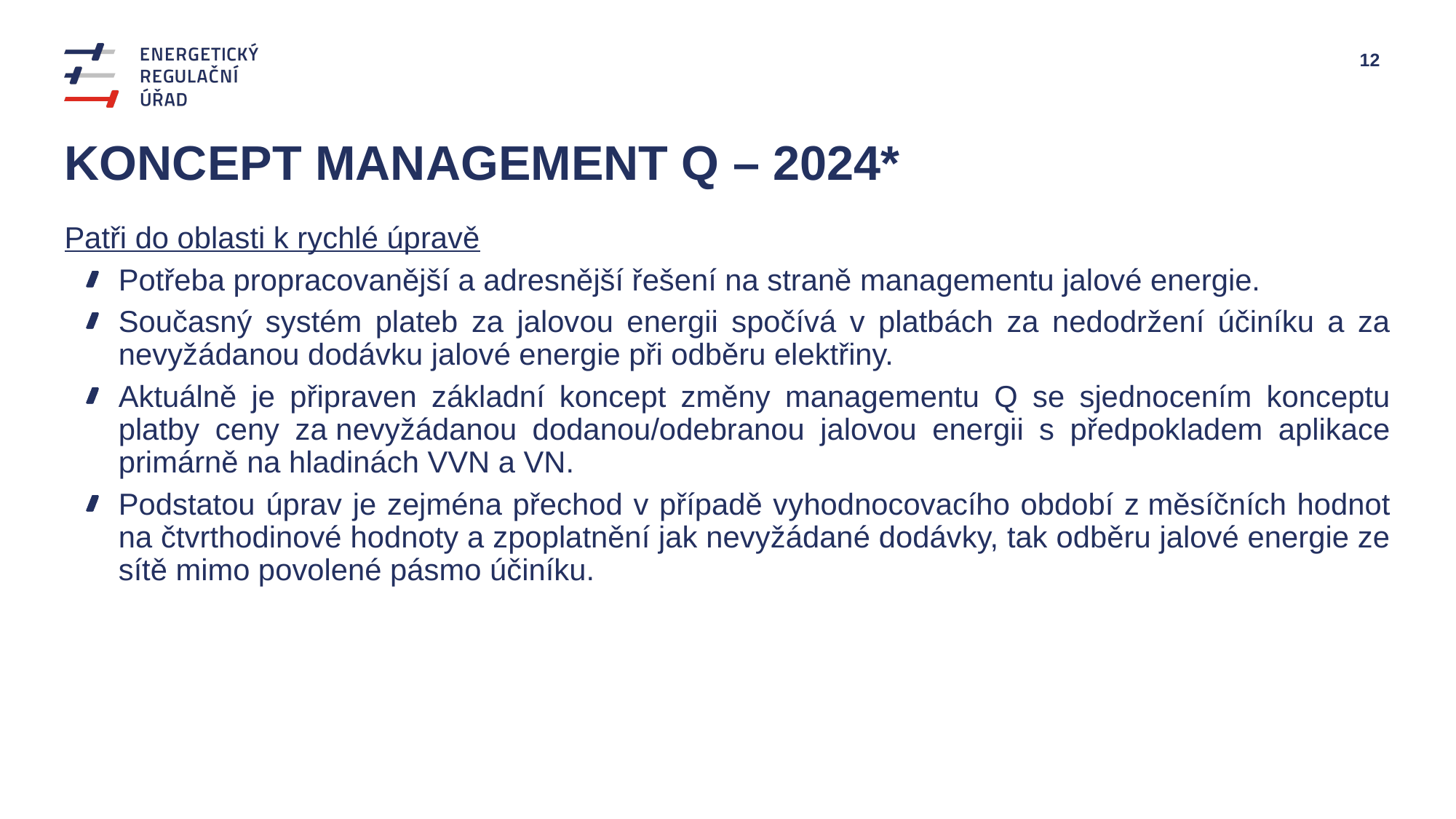

# Koncept Management Q – 2024*
Patři do oblasti k rychlé úpravě
Potřeba propracovanější a adresnější řešení na straně managementu jalové energie.
Současný systém plateb za jalovou energii spočívá v platbách za nedodržení účiníku a za nevyžádanou dodávku jalové energie při odběru elektřiny.
Aktuálně je připraven základní koncept změny managementu Q se sjednocením konceptu platby ceny za nevyžádanou dodanou/odebranou jalovou energii s předpokladem aplikace primárně na hladinách VVN a VN.
Podstatou úprav je zejména přechod v případě vyhodnocovacího období z měsíčních hodnot na čtvrthodinové hodnoty a zpoplatnění jak nevyžádané dodávky, tak odběru jalové energie ze sítě mimo povolené pásmo účiníku.